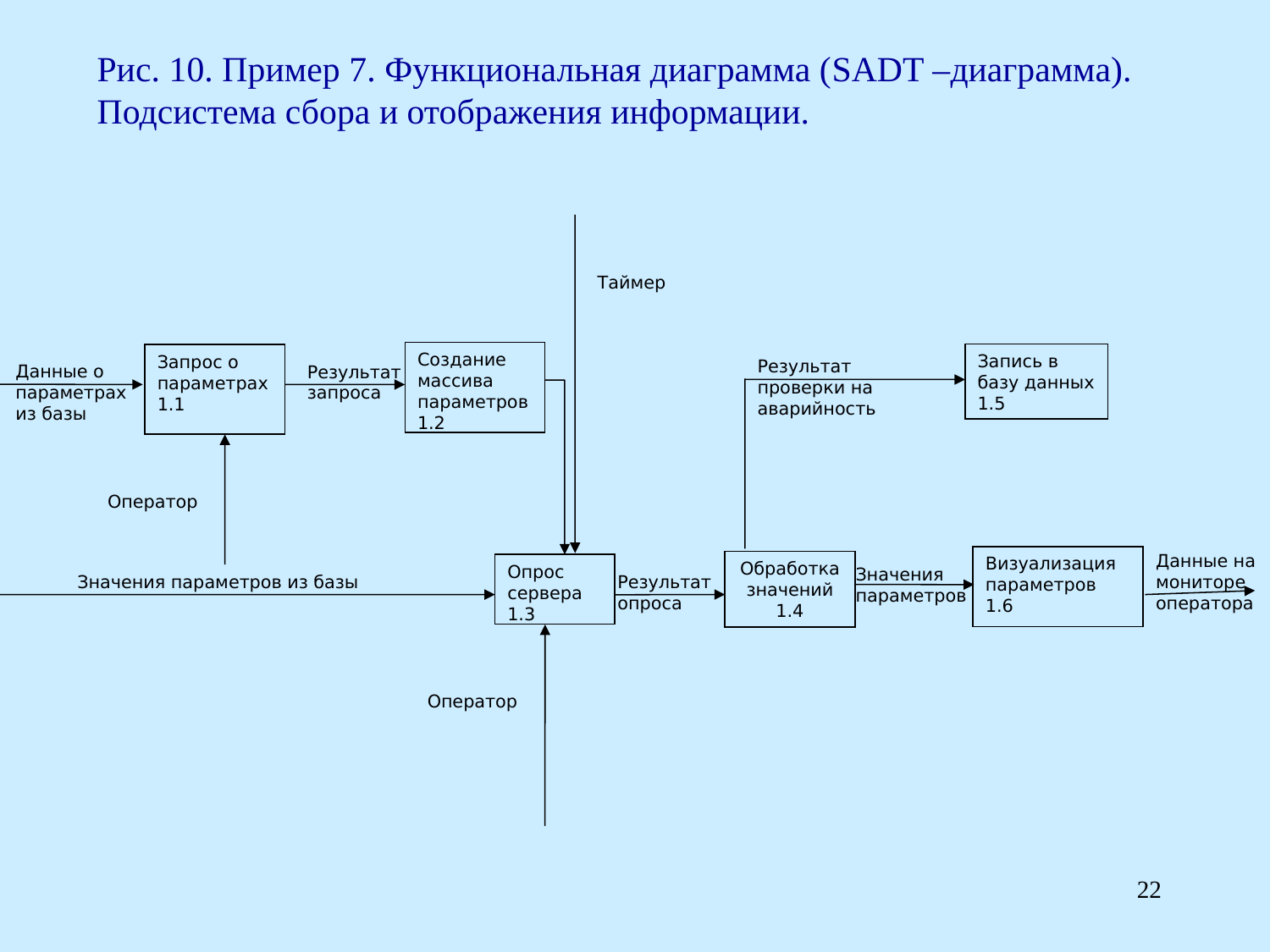

Рис. 10. Пример 7. Функциональная диаграмма (SADT –диаграмма). Подсистема сбора и отображения информации.

Таймер
Создание массива параметров
1.2
Запись в базу данных
1.5
Запрос о параметрах
1.1
Результат проверки на аварийность

Данные о параметрах из базы

Результат запроса

Оператор
Данные на мониторе оператора

Визуализация параметров
1.6
Обработка значений 1.4
Опрос сервера
1.3
Значения параметров

Значения параметров из базы

Результат опроса

Оператор
22